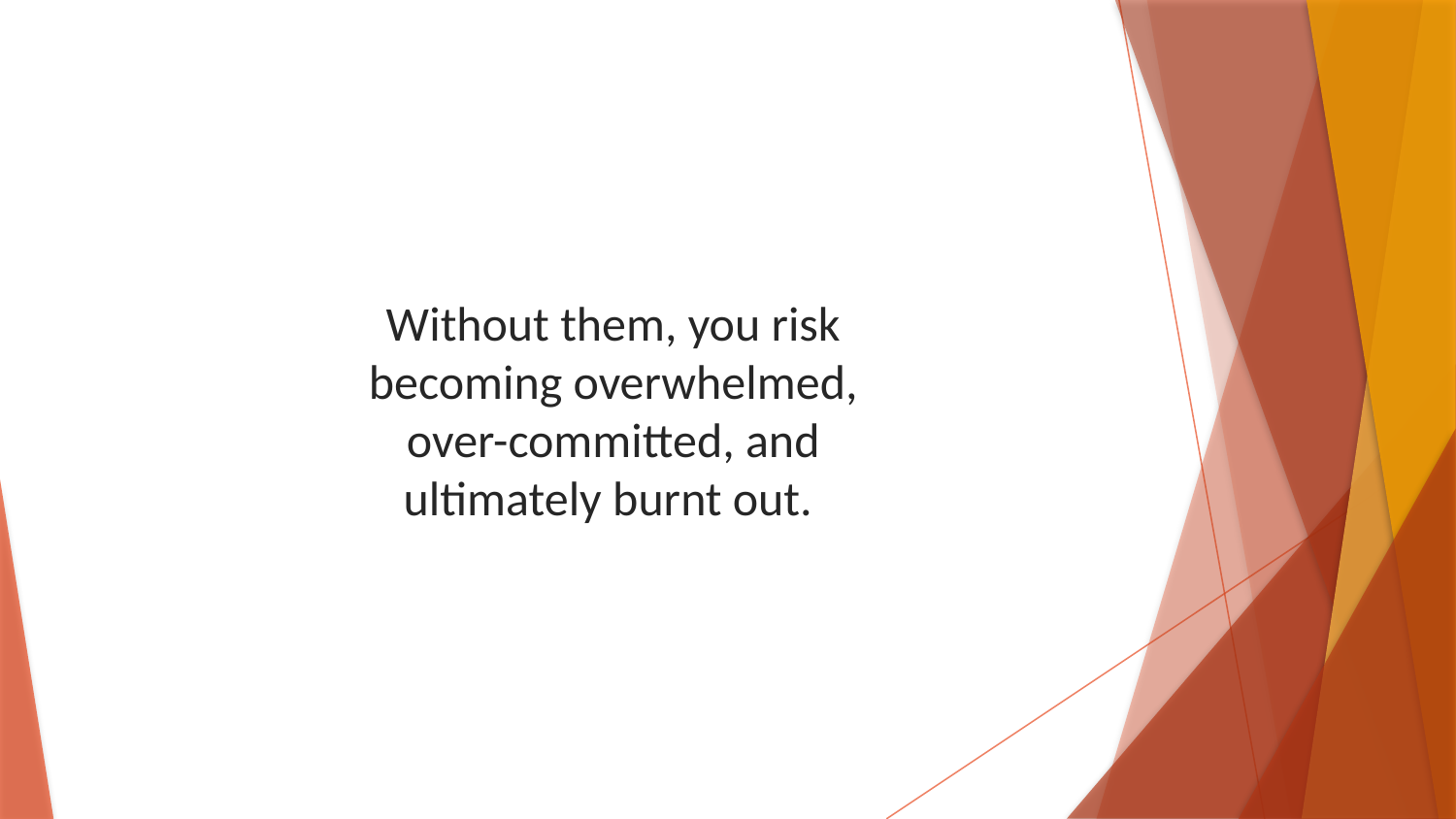

Without them, you risk becoming overwhelmed, over-committed, and ultimately burnt out.